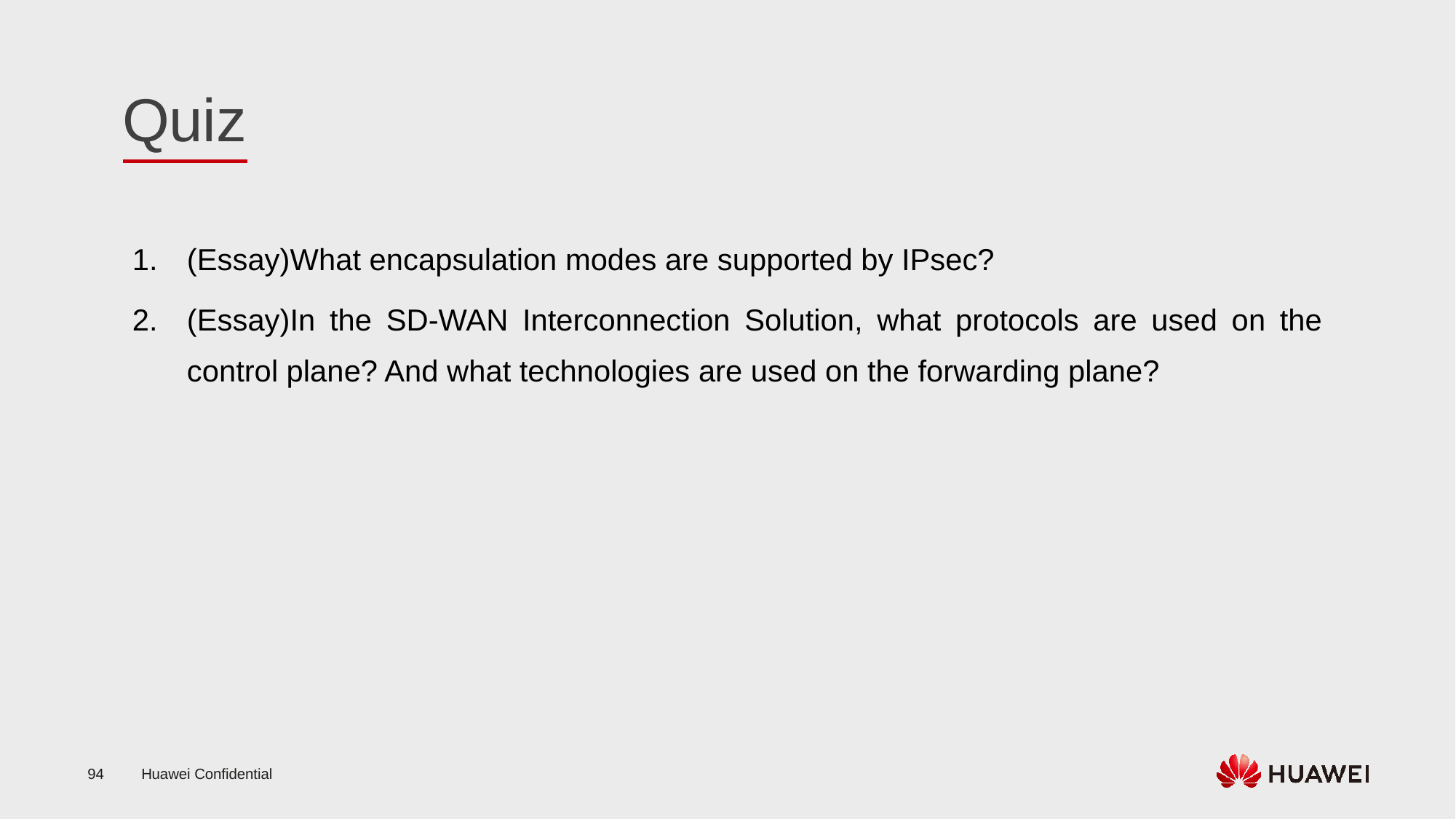

(Essay)What encapsulation modes are supported by IPsec?
(Essay)In the SD-WAN Interconnection Solution, what protocols are used on the control plane? And what technologies are used on the forwarding plane?